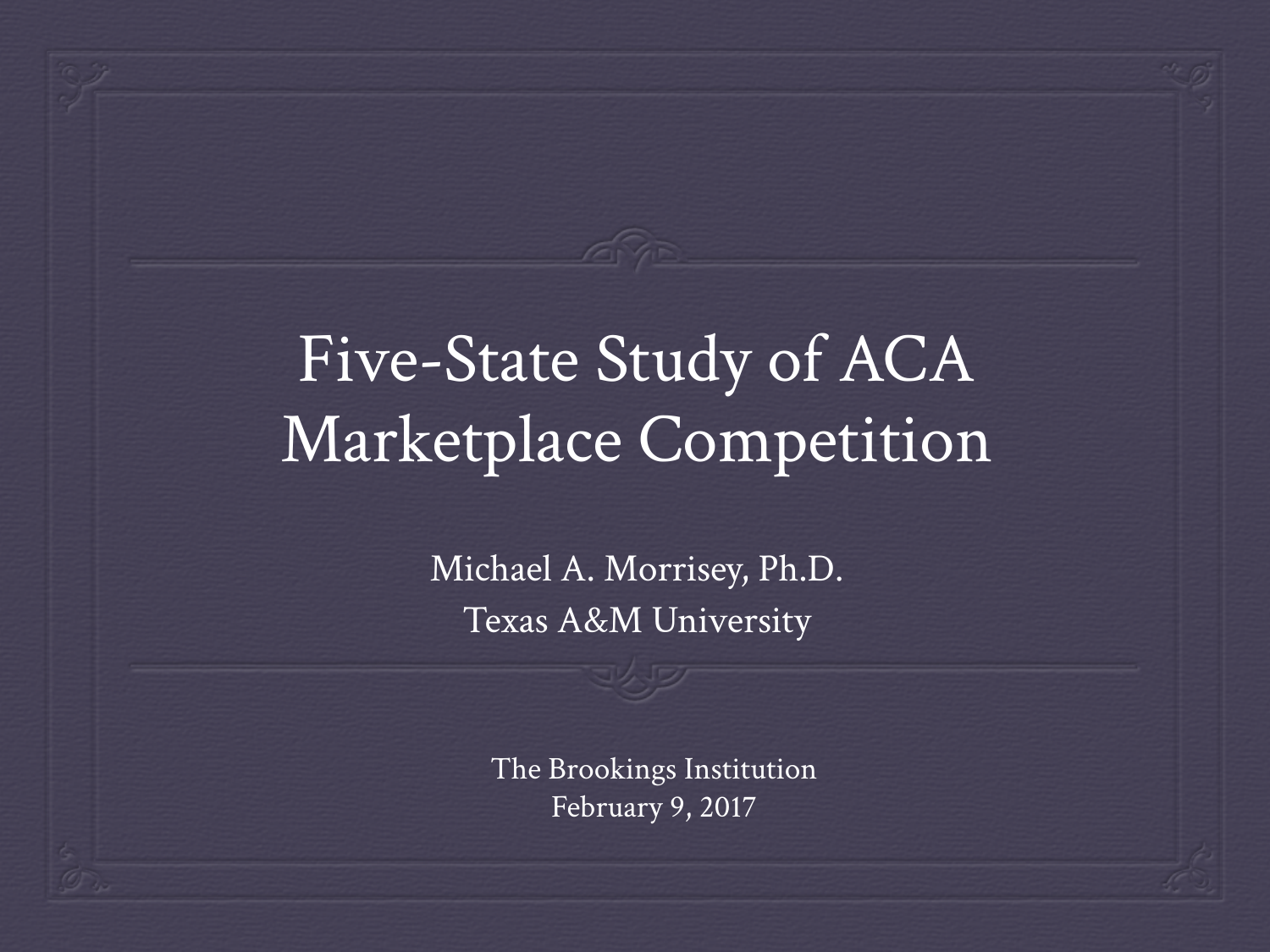

# Five-State Study of ACA Marketplace Competition

Michael A. Morrisey, Ph.D.
Texas A&M University

The Brookings Institution
February 9, 2017